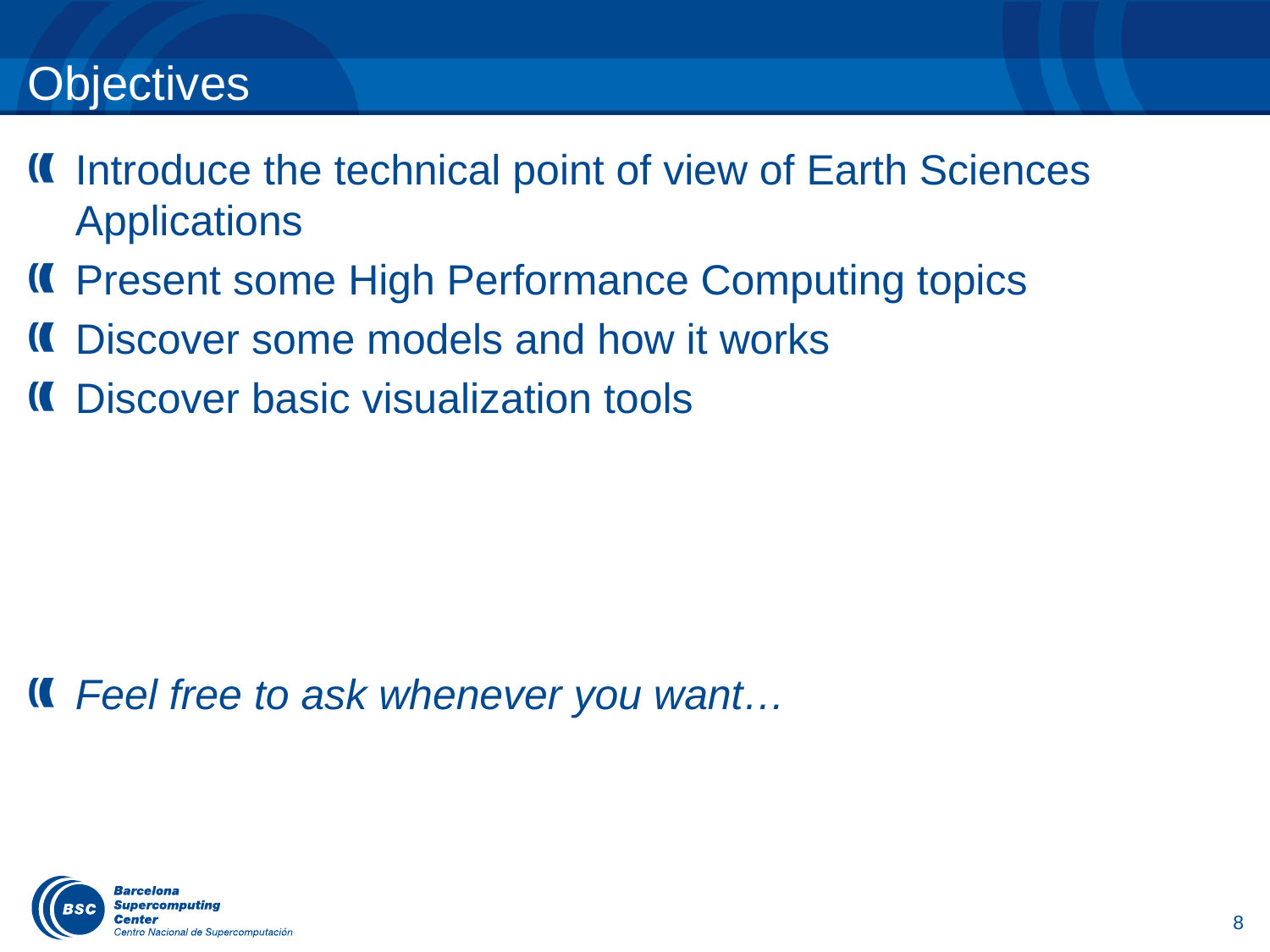

# Objectives
Introduce the technical point of view of Earth Sciences Applications
Present some High Performance Computing topics
Discover some models and how it works
Discover basic visualization tools

Feel free to ask whenever you want…
8